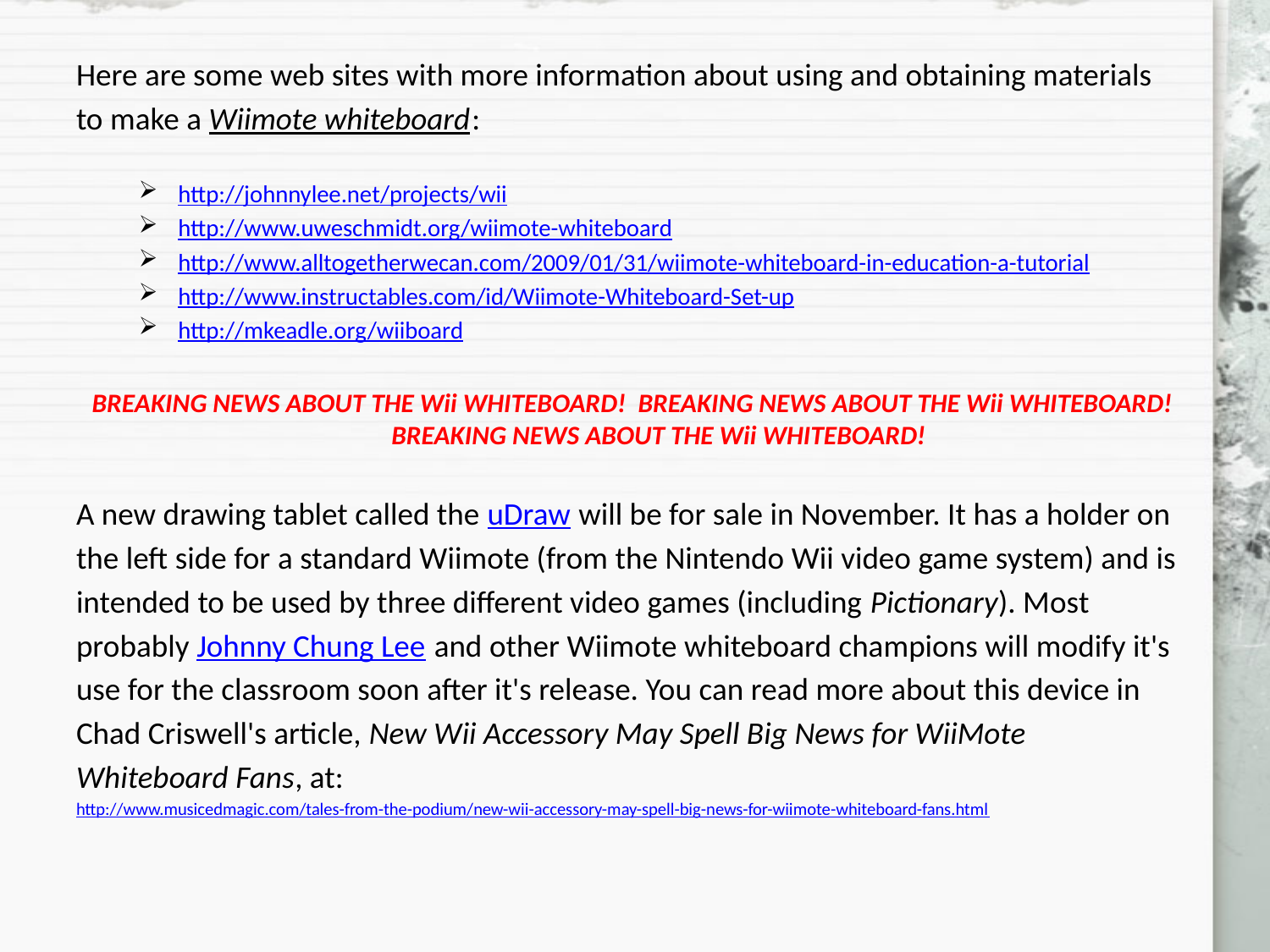

Here are some web sites with more information about using and obtaining materials
to make a Wiimote whiteboard:

http://johnnylee.net/projects/wii
http://www.uweschmidt.org/wiimote-whiteboard
http://www.alltogetherwecan.com/2009/01/31/wiimote-whiteboard-in-education-a-tutorial
http://www.instructables.com/id/Wiimote-Whiteboard-Set-up
http://mkeadle.org/wiiboard

BREAKING NEWS ABOUT THE Wii WHITEBOARD!  BREAKING NEWS ABOUT THE Wii WHITEBOARD!  BREAKING NEWS ABOUT THE Wii WHITEBOARD!

A new drawing tablet called the uDraw will be for sale in November. It has a holder on
the left side for a standard Wiimote (from the Nintendo Wii video game system) and is
intended to be used by three different video games (including Pictionary). Most
probably Johnny Chung Lee and other Wiimote whiteboard champions will modify it's
use for the classroom soon after it's release. You can read more about this device in
Chad Criswell's article, New Wii Accessory May Spell Big News for WiiMote
Whiteboard Fans, at:
http://www.musicedmagic.com/tales-from-the-podium/new-wii-accessory-may-spell-big-news-for-wiimote-whiteboard-fans.html